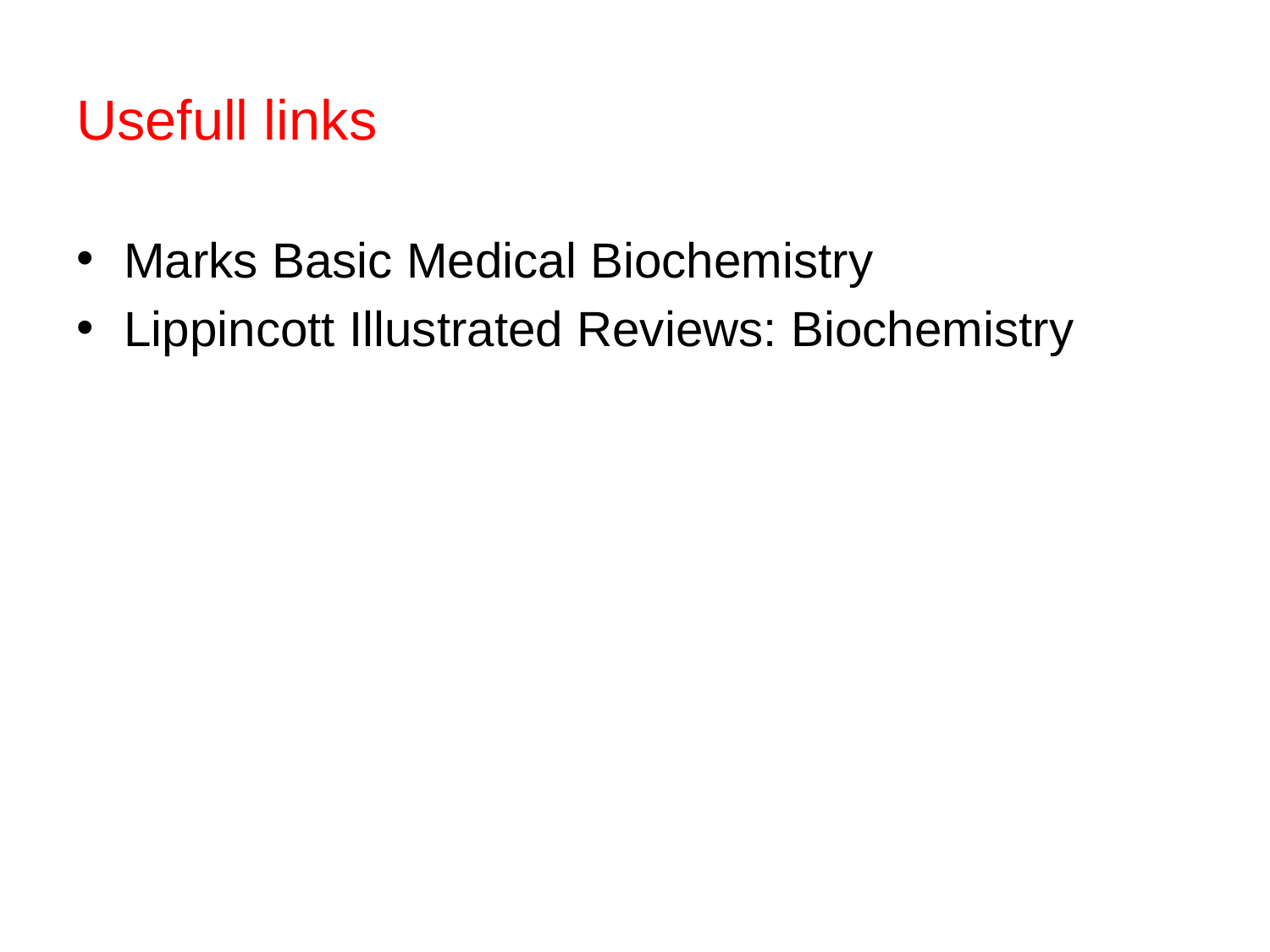

# Usefull links
Marks Basic Medical Biochemistry
Lippincott Illustrated Reviews: Biochemistry